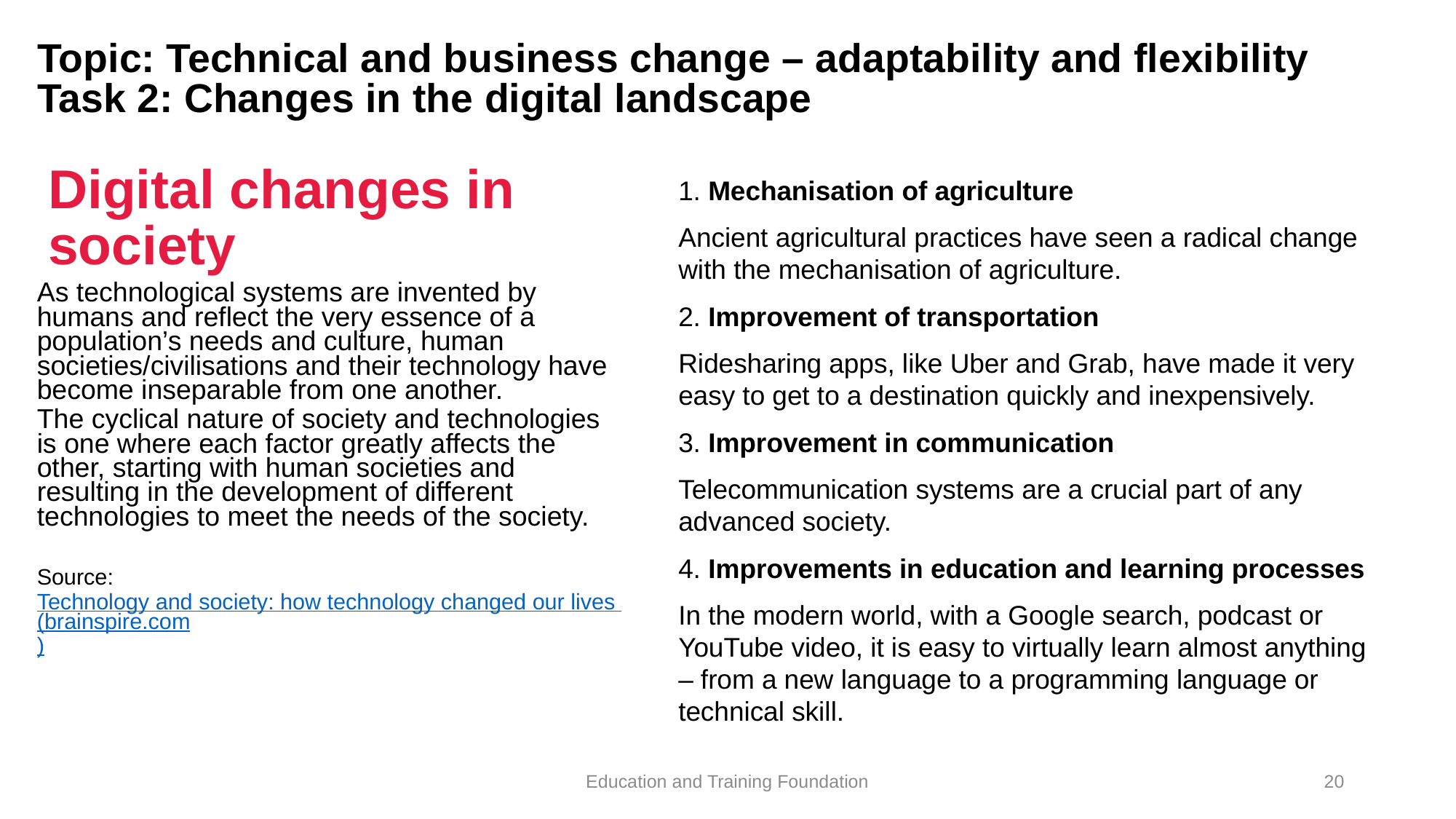

# Topic: Technical and business change – adaptability and flexibility Task 2: Changes in the digital landscape
Digital changes in society

1. Mechanisation of agriculture
Ancient agricultural practices have seen a radical change with the mechanisation of agriculture.
2. Improvement of transportation
Ridesharing apps, like Uber and Grab, have made it very easy to get to a destination quickly and inexpensively.
3. Improvement in communication
Telecommunication systems are a crucial part of any advanced society.
4. Improvements in education and learning processes
In the modern world, with a Google search, podcast or YouTube video, it is easy to virtually learn almost anything – from a new language to a programming language or technical skill.

As technological systems are invented by humans and reflect the very essence of a population’s needs and culture, human societies/civilisations and their technology have become inseparable from one another.
The cyclical nature of society and technologies is one where each factor greatly affects the other, starting with human societies and resulting in the development of different technologies to meet the needs of the society.

Source: Technology and society: how technology changed our lives (brainspire.com)
Education and Training Foundation
20